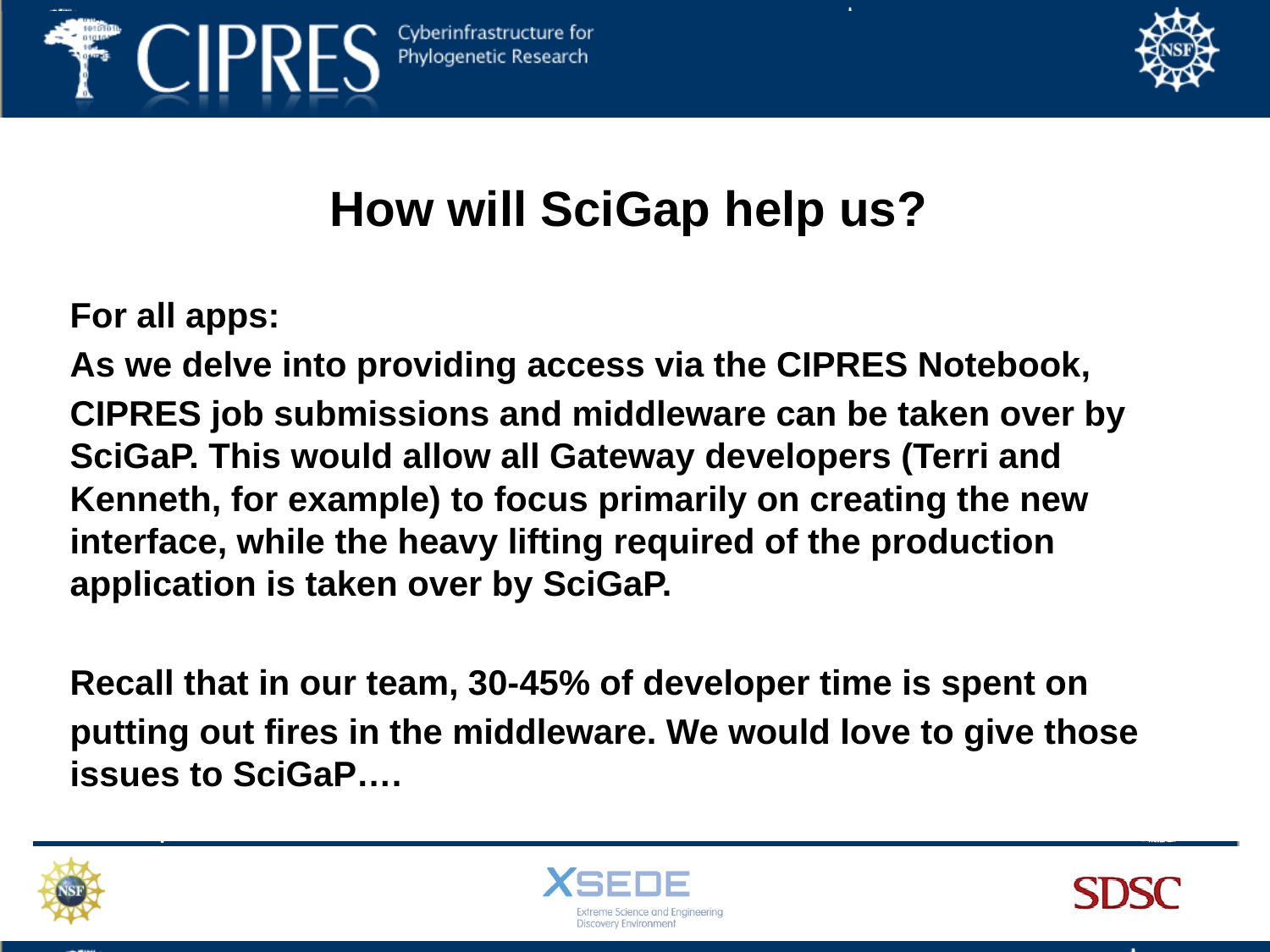

# How will SciGap help us?
For all apps:
As we delve into providing access via the CIPRES Notebook,
CIPRES job submissions and middleware can be taken over by SciGaP. This would allow all Gateway developers (Terri and Kenneth, for example) to focus primarily on creating the new interface, while the heavy lifting required of the production application is taken over by SciGaP.

Recall that in our team, 30-45% of developer time is spent on
putting out fires in the middleware. We would love to give those issues to SciGaP….
7/13/2014